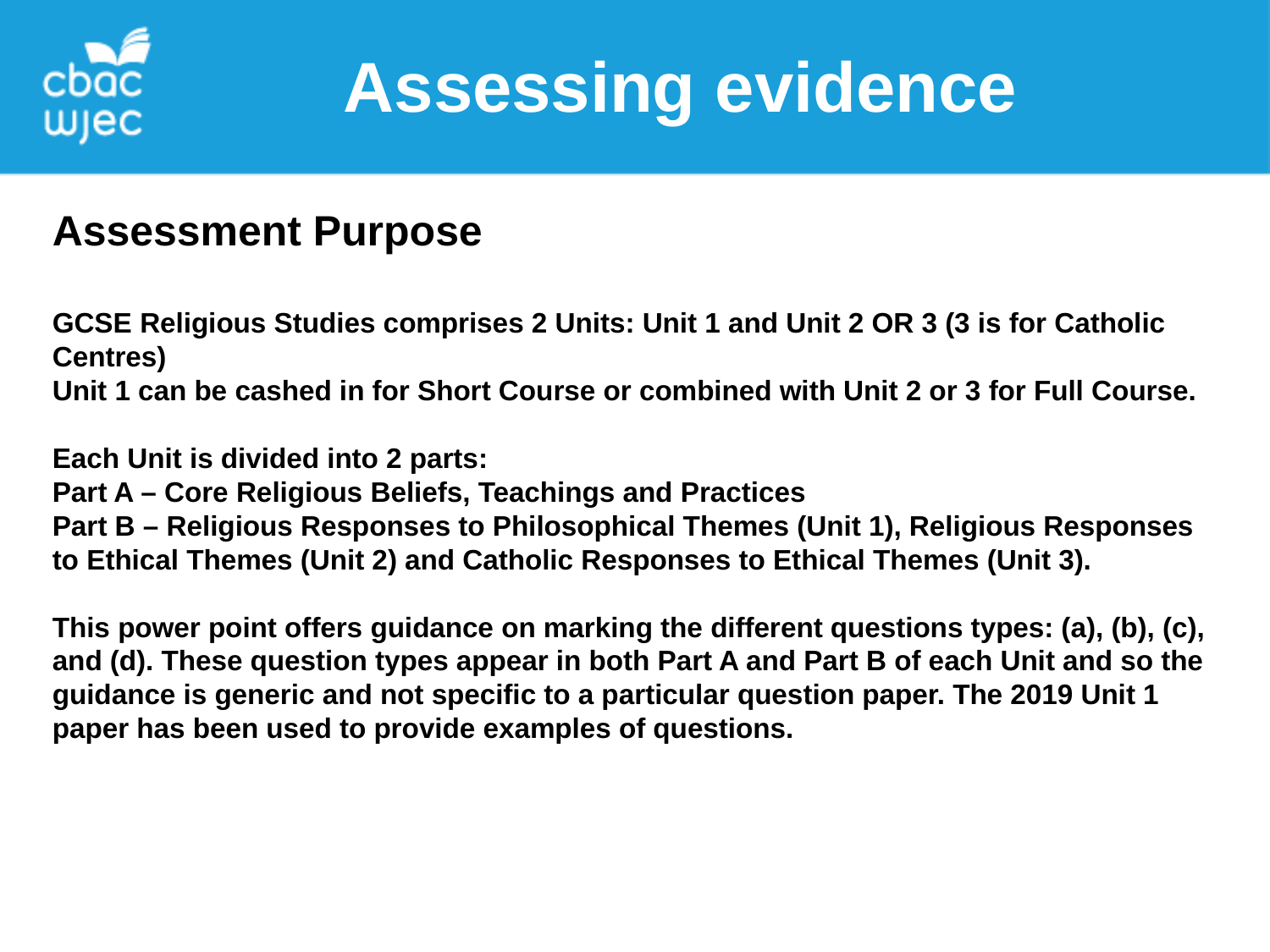

Assessing evidence
Assessment Purpose

GCSE Religious Studies comprises 2 Units: Unit 1 and Unit 2 OR 3 (3 is for Catholic Centres)
Unit 1 can be cashed in for Short Course or combined with Unit 2 or 3 for Full Course.

Each Unit is divided into 2 parts:
Part A – Core Religious Beliefs, Teachings and Practices
Part B – Religious Responses to Philosophical Themes (Unit 1), Religious Responses to Ethical Themes (Unit 2) and Catholic Responses to Ethical Themes (Unit 3).

This power point offers guidance on marking the different questions types: (a), (b), (c), and (d). These question types appear in both Part A and Part B of each Unit and so the guidance is generic and not specific to a particular question paper. The 2019 Unit 1 paper has been used to provide examples of questions.